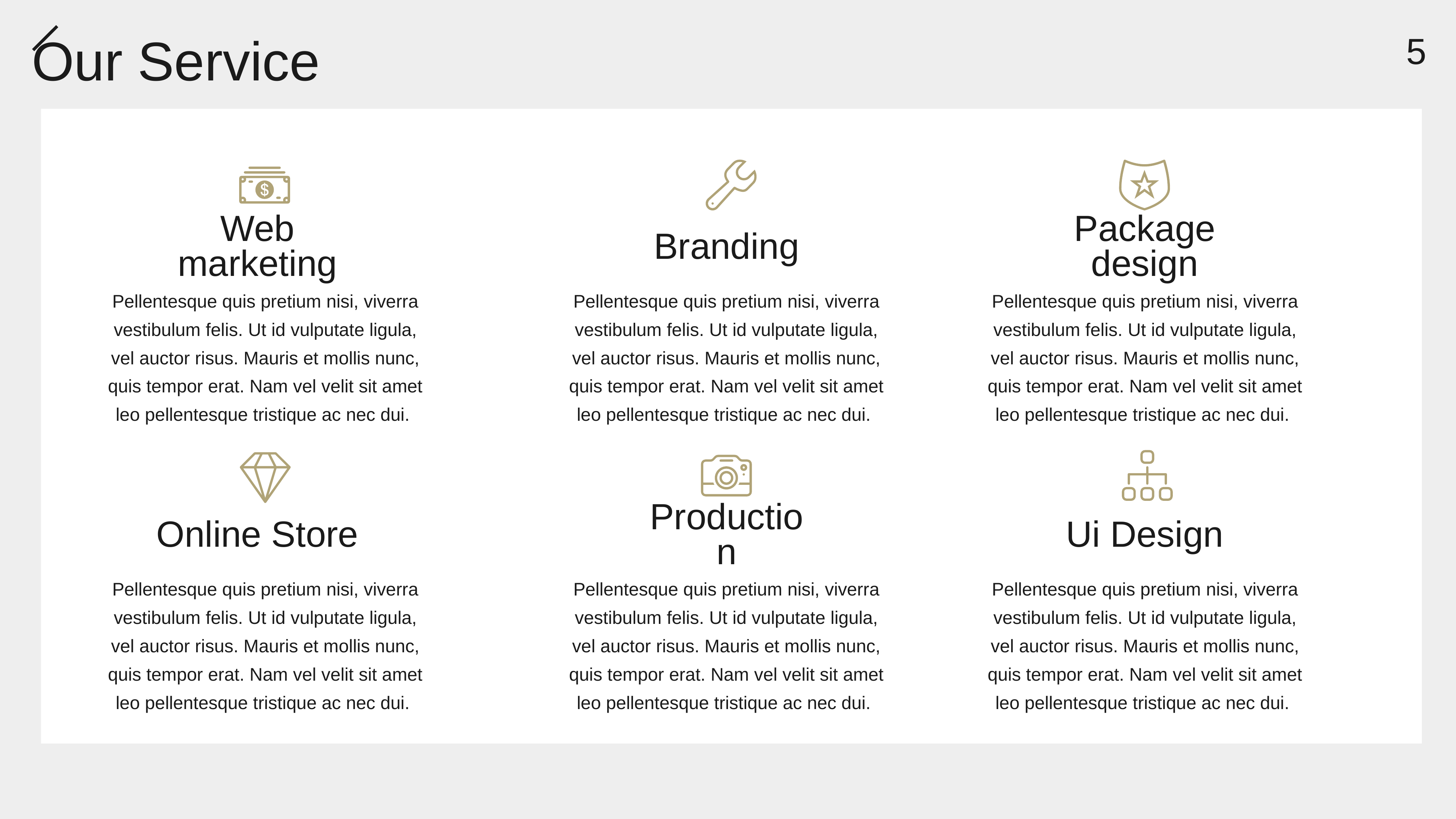

5
Our Service

Web marketing
Branding
Package design
Pellentesque quis pretium nisi, viverra vestibulum felis. Ut id vulputate ligula, vel auctor risus. Mauris et mollis nunc, quis tempor erat. Nam vel velit sit amet leo pellentesque tristique ac nec dui.
Pellentesque quis pretium nisi, viverra vestibulum felis. Ut id vulputate ligula, vel auctor risus. Mauris et mollis nunc, quis tempor erat. Nam vel velit sit amet leo pellentesque tristique ac nec dui.
Pellentesque quis pretium nisi, viverra vestibulum felis. Ut id vulputate ligula, vel auctor risus. Mauris et mollis nunc, quis tempor erat. Nam vel velit sit amet leo pellentesque tristique ac nec dui.

Online Store
Production
Ui Design
Pellentesque quis pretium nisi, viverra vestibulum felis. Ut id vulputate ligula, vel auctor risus. Mauris et mollis nunc, quis tempor erat. Nam vel velit sit amet leo pellentesque tristique ac nec dui.
Pellentesque quis pretium nisi, viverra vestibulum felis. Ut id vulputate ligula, vel auctor risus. Mauris et mollis nunc, quis tempor erat. Nam vel velit sit amet leo pellentesque tristique ac nec dui.
Pellentesque quis pretium nisi, viverra vestibulum felis. Ut id vulputate ligula, vel auctor risus. Mauris et mollis nunc, quis tempor erat. Nam vel velit sit amet leo pellentesque tristique ac nec dui.